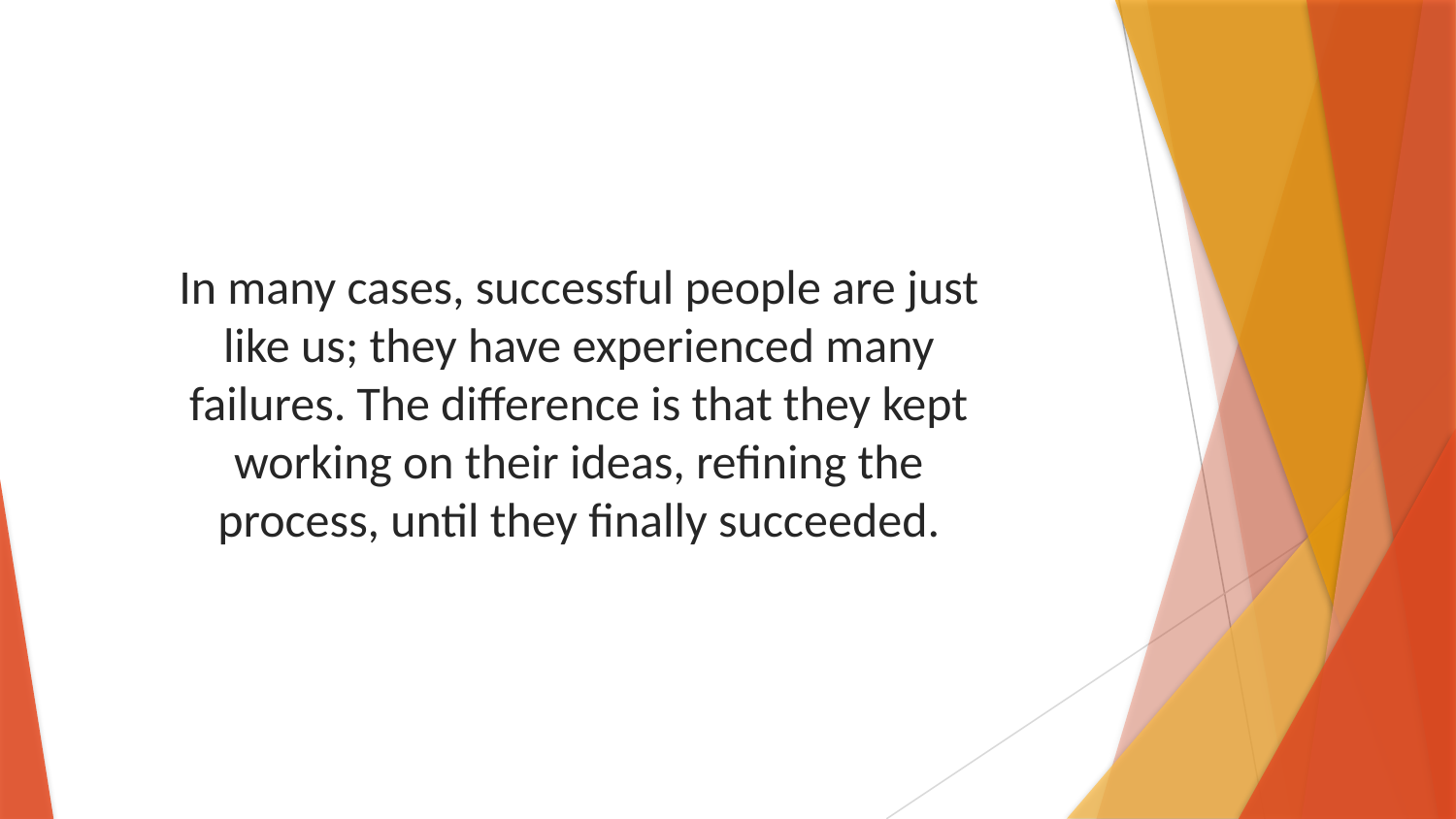

In many cases, successful people are just like us; they have experienced many failures. The difference is that they kept working on their ideas, refining the process, until they finally succeeded.